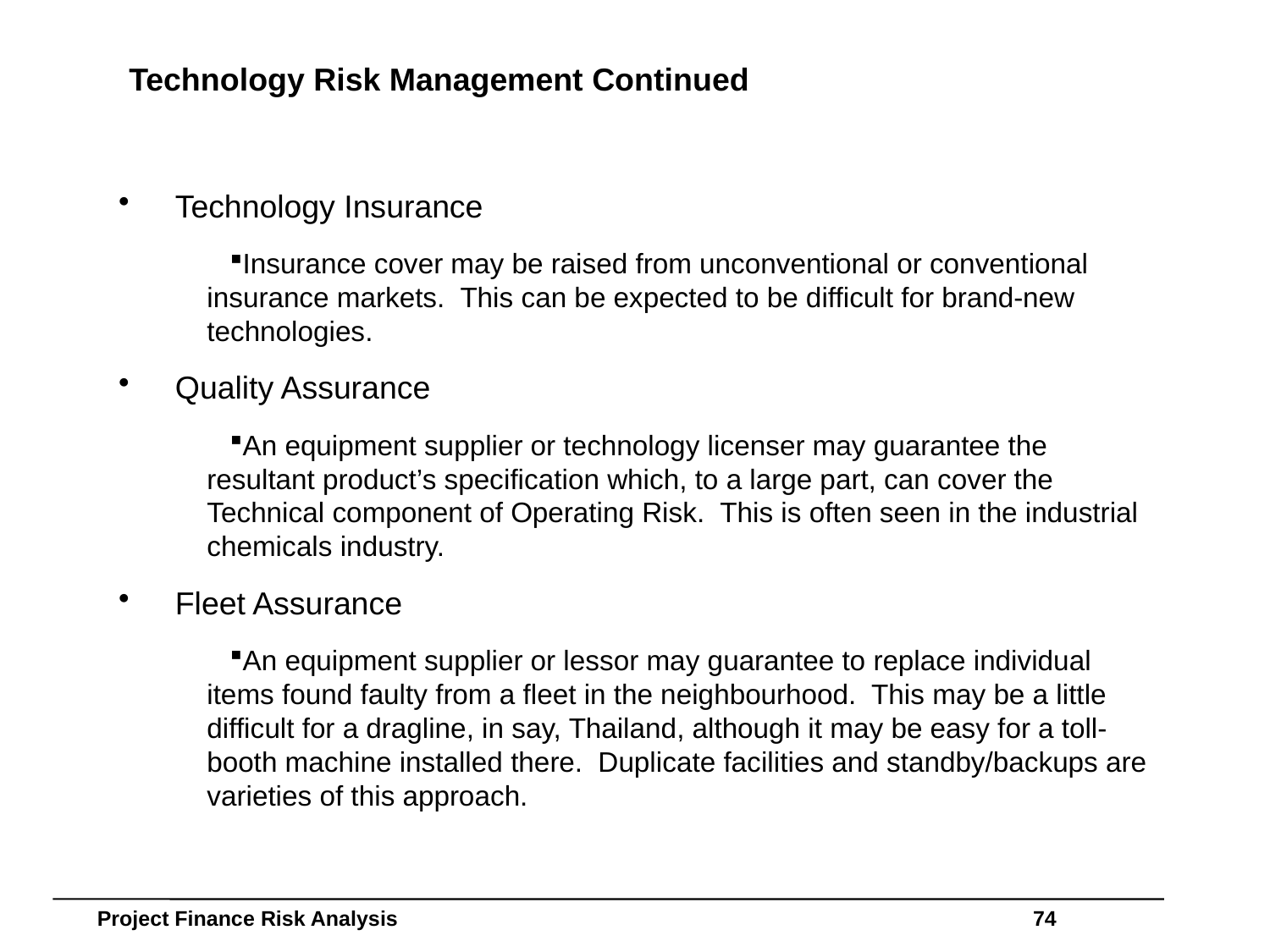

# Technology Risk Management Continued
Technology Insurance
Insurance cover may be raised from unconventional or conventional insurance markets.  This can be expected to be difficult for brand-new technologies.
Quality Assurance
An equipment supplier or technology licenser may guarantee the resultant product’s specification which, to a large part, can cover the Technical component of Operating Risk.  This is often seen in the industrial chemicals industry.
Fleet Assurance
An equipment supplier or lessor may guarantee to replace individual items found faulty from a fleet in the neighbourhood.  This may be a little difficult for a dragline, in say, Thailand, although it may be easy for a toll-booth machine installed there.  Duplicate facilities and standby/backups are varieties of this approach.